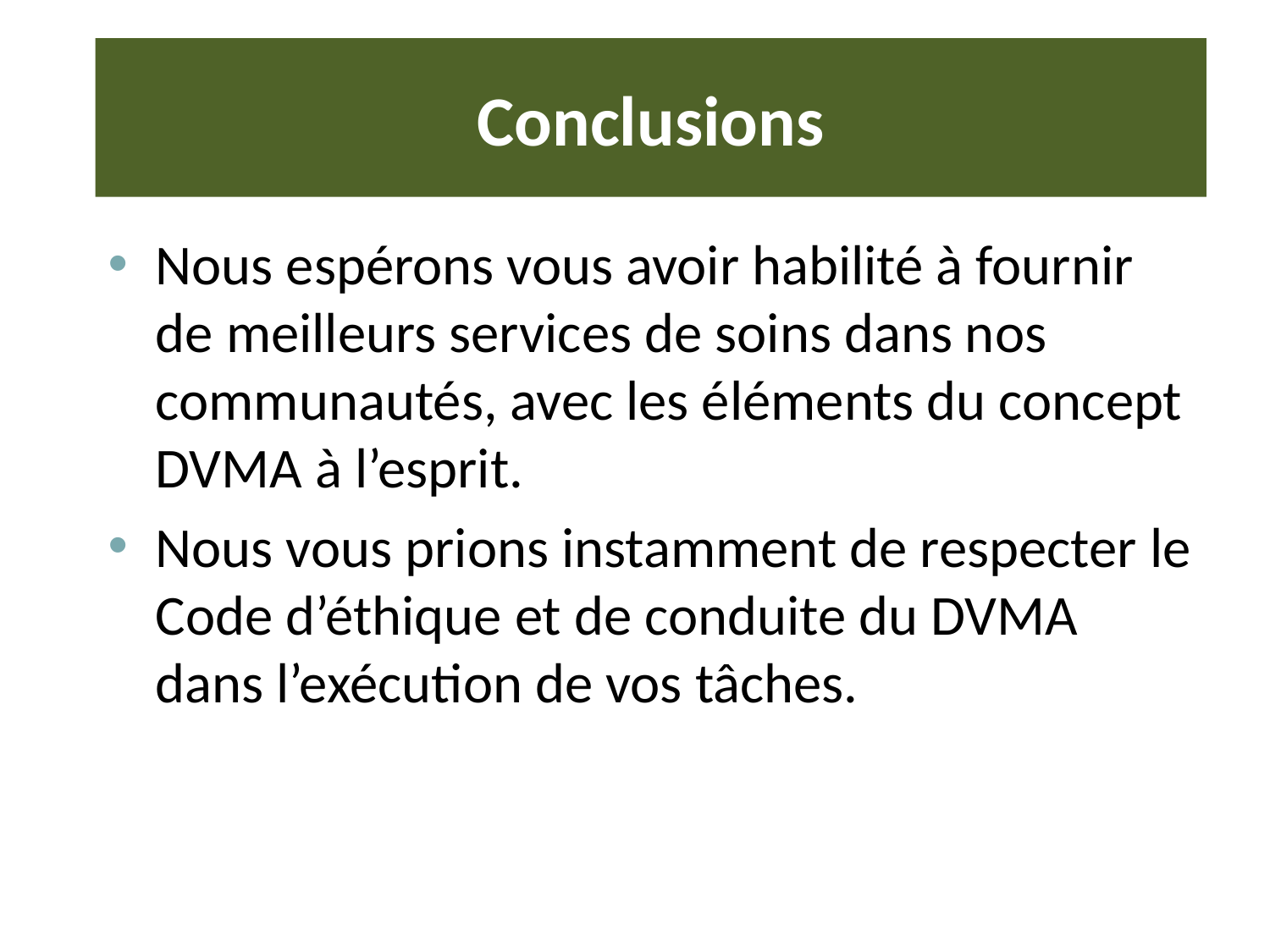

# Conclusions
Nous espérons vous avoir habilité à fournir de meilleurs services de soins dans nos communautés, avec les éléments du concept DVMA à l’esprit.
Nous vous prions instamment de respecter le Code d’éthique et de conduite du DVMA dans l’exécution de vos tâches.